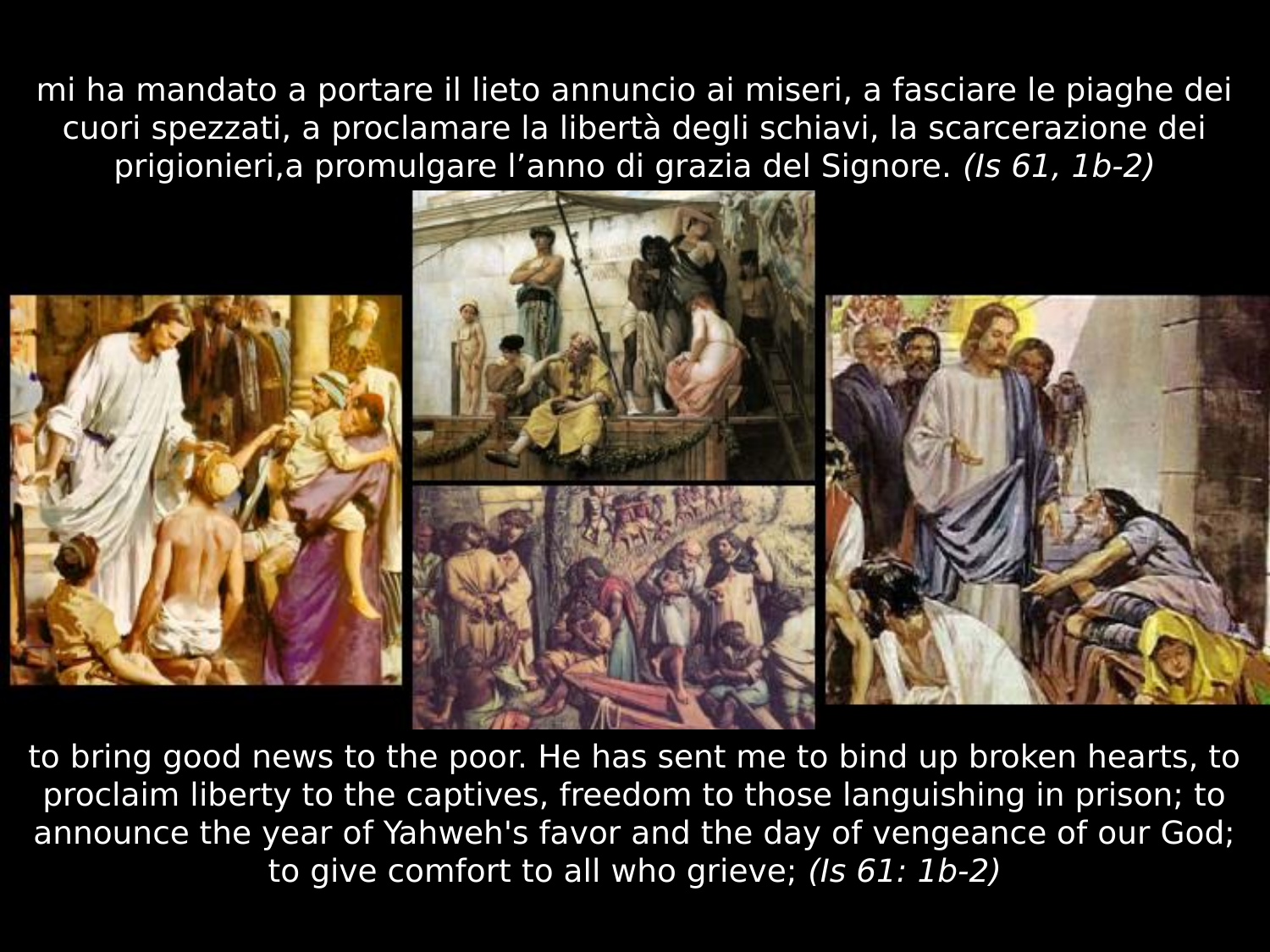

#
mi ha mandato a portare il lieto annuncio ai miseri, a fasciare le piaghe dei cuori spezzati, a proclamare la libertà degli schiavi, la scarcerazione dei prigionieri,a promulgare l’anno di grazia del Signore. (Is 61, 1b-2)
to bring good news to the poor. He has sent me to bind up broken hearts, to proclaim liberty to the captives, freedom to those languishing in prison; to announce the year of Yahweh's favor and the day of vengeance of our God; to give comfort to all who grieve; (Is 61: 1b-2)